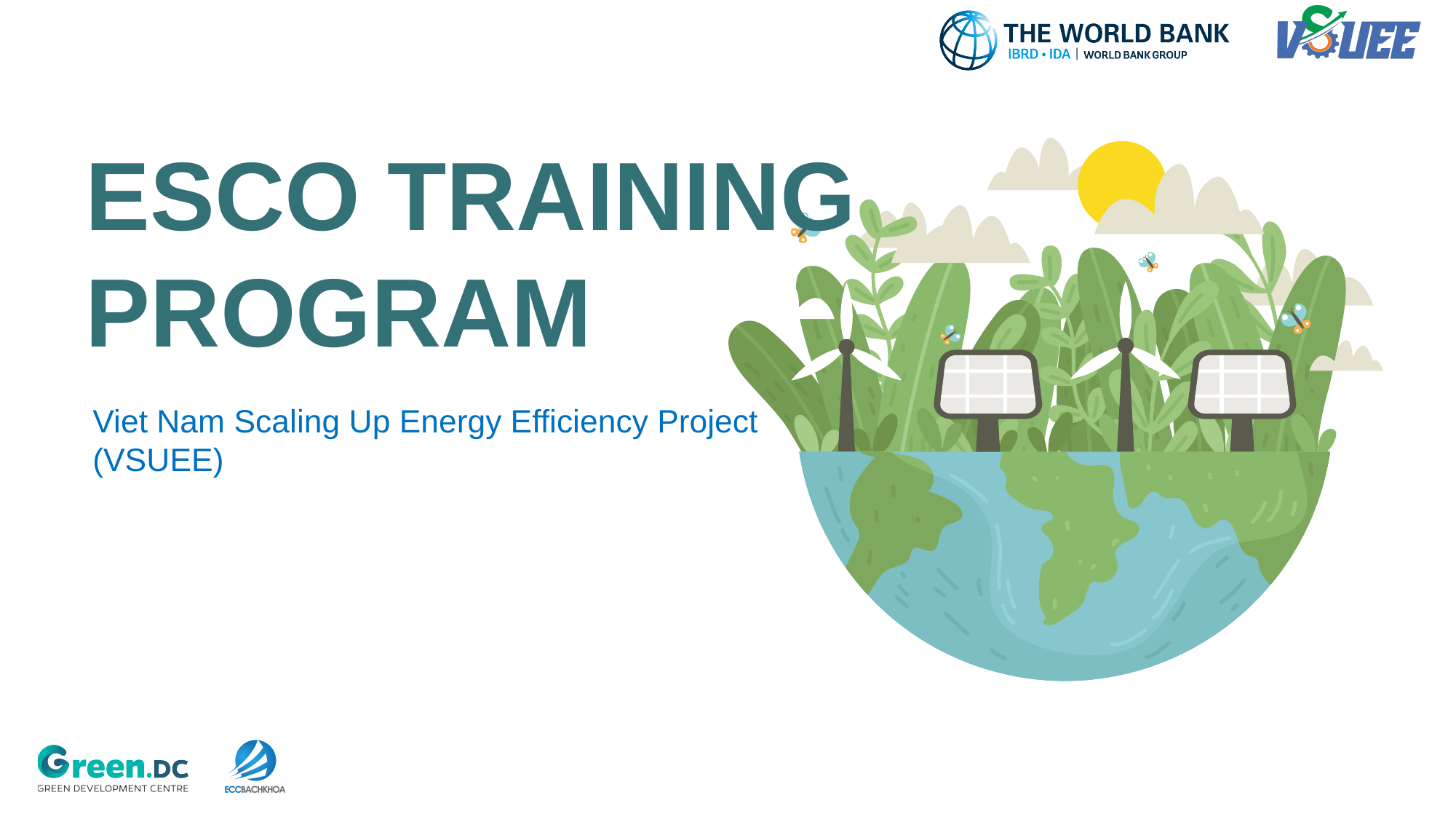

# ESCO TRAINING PROGRAM

Viet Nam Scaling Up Energy Efficiency Project (VSUEE)